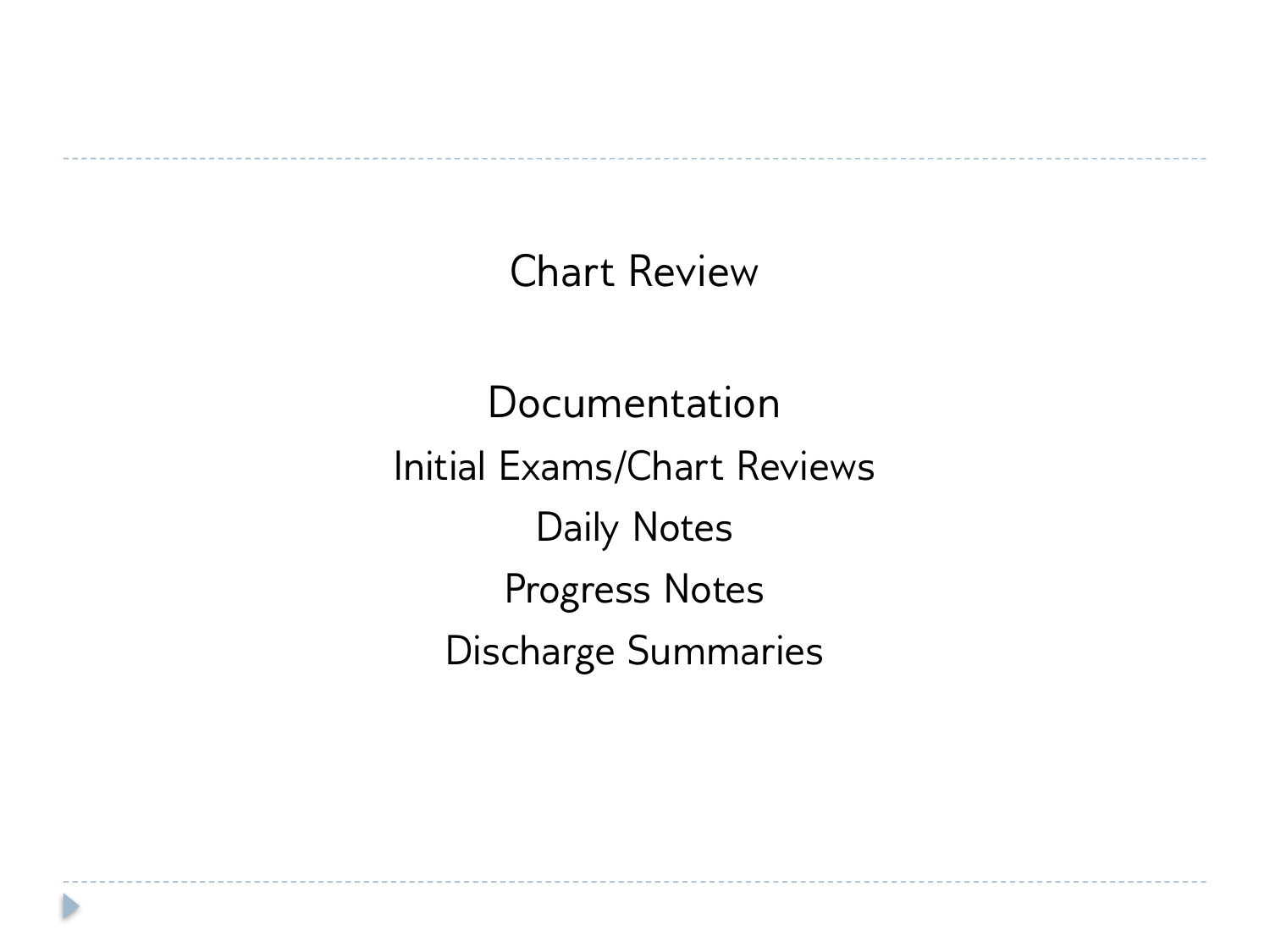

#

Chart Review

Documentation
Initial Exams/Chart Reviews
Daily Notes
Progress Notes
Discharge Summaries